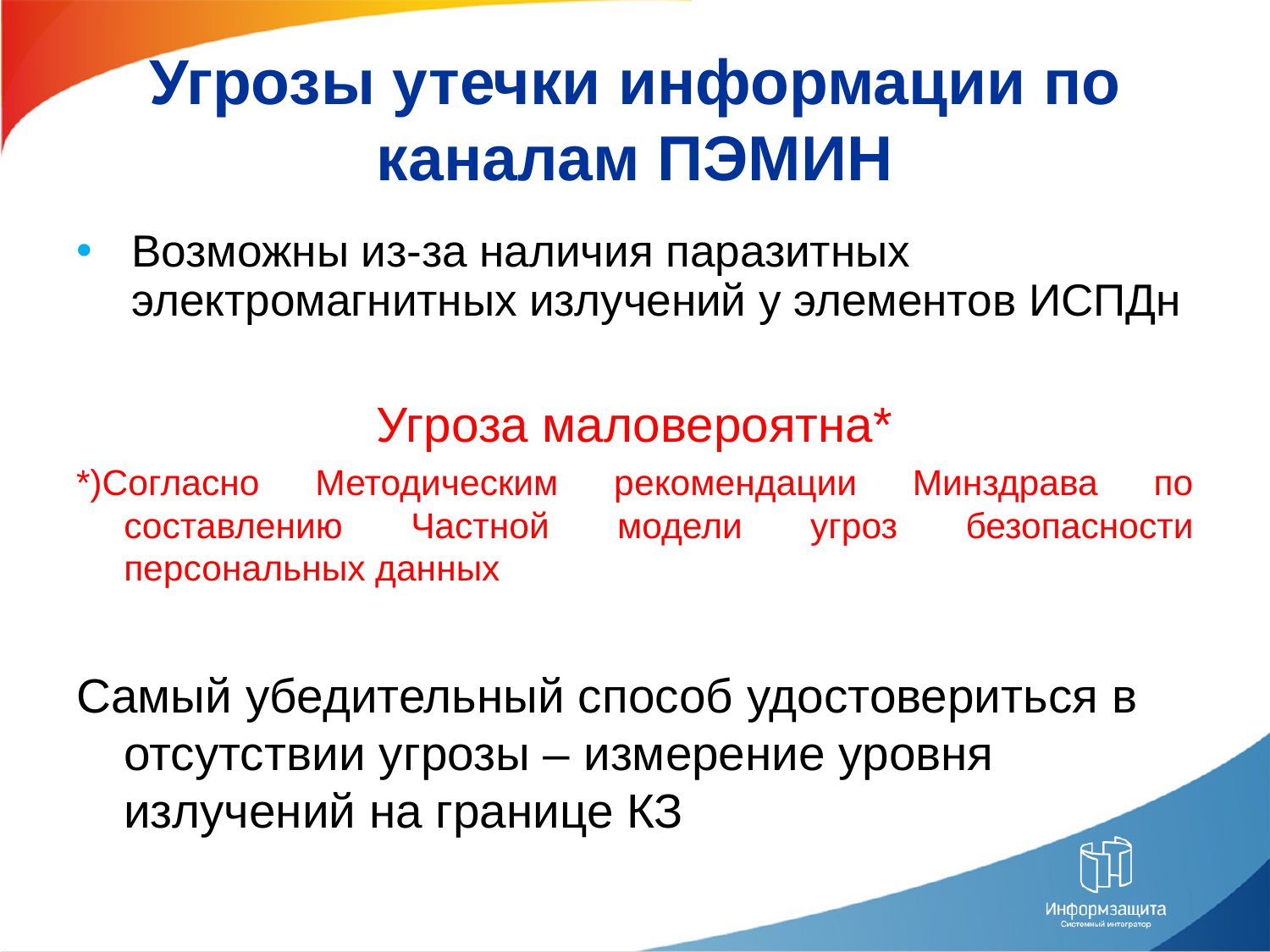

# Угрозы утечки информации по каналам ПЭМИН
Возможны из-за наличия паразитных электромагнитных излучений у элементов ИСПДн

Угроза маловероятна*
*)Согласно Методическим рекомендации Минздрава по составлению Частной модели угроз безопасности персональных данных

Самый убедительный способ удостовериться в отсутствии угрозы – измерение уровня излучений на границе КЗ